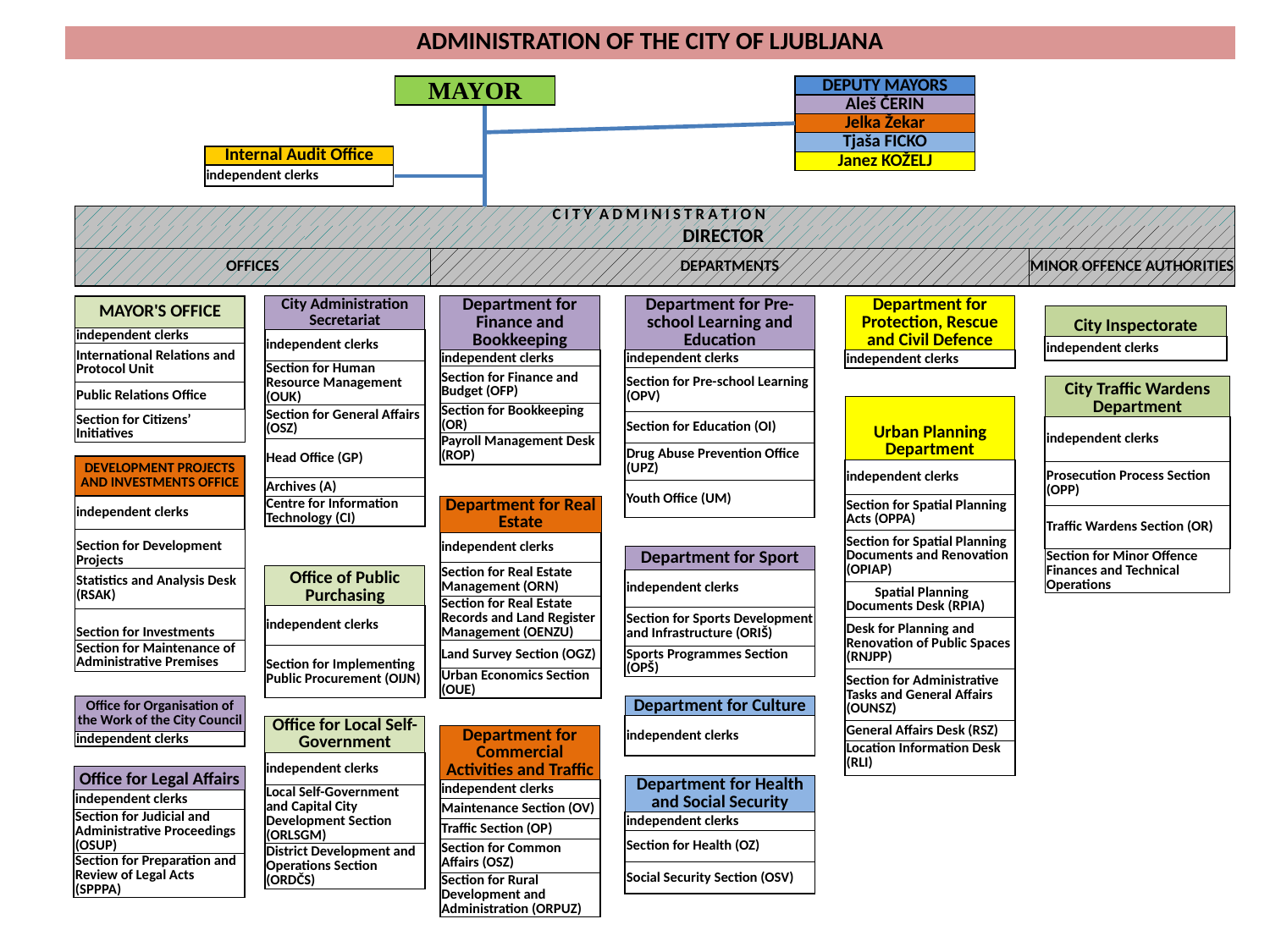

| ADMINISTRATION OF THE CITY OF LJUBLJANA |
| --- |
| MAYOR |
| --- |
| DEPUTY MAYORS |
| --- |
| Aleš ČERIN |
| Jelka Žekar |
| Tjaša FICKO |
| Janez KOŽELJ |
| Internal Audit Office |
| --- |
| independent clerks |
| C I T Y A D M I N I S T R A T I O N |  |  |  |  |  |  |
| --- | --- | --- | --- | --- | --- | --- |
|  |  |  | DIRECTOR |  |  |  |
| OFFICES |  |  | DEPARTMENTS |  | MINOR OFFENCE AUTHORITIES |  |
| MAYOR'S OFFICE |
| --- |
| independent clerks |
| International Relations and Protocol Unit |
| Public Relations Office |
| Section for Citizens’ Initiatives |
| City Administration Secretariat |
| --- |
| independent clerks |
| Section for Human Resource Management (OUK) |
| Section for General Affairs (OSZ) |
| Head Office (GP) |
| Archives (A) |
| Centre for Information Technology (CI) |
| Department for Finance and Bookkeeping |
| --- |
| independent clerks |
| Section for Finance and Budget (OFP) |
| Section for Bookkeeping (OR) |
| Payroll Management Desk (ROP) |
| Department for Pre-school Learning and Education |
| --- |
| independent clerks |
| Section for Pre-school Learning (OPV) |
| Section for Education (OI) |
| Drug Abuse Prevention Office (UPZ) |
| Youth Office (UM) |
| Department for Protection, Rescue and Civil Defence |
| --- |
| independent clerks |
| City Inspectorate |
| --- |
| independent clerks |
| City Traffic Wardens Department |
| --- |
| independent clerks |
| Prosecution Process Section (OPP) |
| Traffic Wardens Section (OR) |
| Section for Minor Offence Finances and Technical Operations |
| Urban Planning Department |
| --- |
| independent clerks |
| Section for Spatial Planning Acts (OPPA) |
| Section for Spatial Planning Documents and Renovation (OPIAP) |
| Spatial Planning Documents Desk (RPIA) |
| Desk for Planning and Renovation of Public Spaces (RNJPP) |
| Section for Administrative Tasks and General Affairs (OUNSZ) |
| General Affairs Desk (RSZ) |
| Location Information Desk (RLI) |
| DEVELOPMENT PROJECTS AND INVESTMENTS OFFICE |
| --- |
| independent clerks |
| Section for Development Projects |
| Statistics and Analysis Desk (RSAK) |
| Section for Investments |
| Section for Maintenance of Administrative Premises |
| Department for Real Estate |
| --- |
| independent clerks |
| Section for Real Estate Management (ORN) |
| Section for Real Estate Records and Land Register Management (OENZU) |
| Land Survey Section (OGZ) |
| Urban Economics Section (OUE) |
| Department for Sport |
| --- |
| independent clerks |
| Section for Sports Development and Infrastructure (ORIŠ) |
| Sports Programmes Section (OPŠ) |
| Office of Public Purchasing |
| --- |
| independent clerks |
| Section for Implementing Public Procurement (OIJN) |
| Office for Organisation of the Work of the City Council |
| --- |
| independent clerks |
| Department for Culture |
| --- |
| independent clerks |
| Office for Local Self-Government |
| --- |
| independent clerks |
| Local Self-Government and Capital City Development Section (ORLSGM) |
| District Development and Operations Section (ORDČS) |
| Department for Commercial Activities and Traffic |
| --- |
| independent clerks |
| Maintenance Section (OV) |
| Traffic Section (OP) |
| Section for Common Affairs (OSZ) |
| Section for Rural Development and Administration (ORPUZ) |
| Office for Legal Affairs |
| --- |
| independent clerks |
| Section for Judicial and Administrative Proceedings (OSUP) |
| Section for Preparation and Review of Legal Acts (SPPPA) |
| Department for Health and Social Security |
| --- |
| independent clerks |
| Section for Health (OZ) |
| Social Security Section (OSV) |